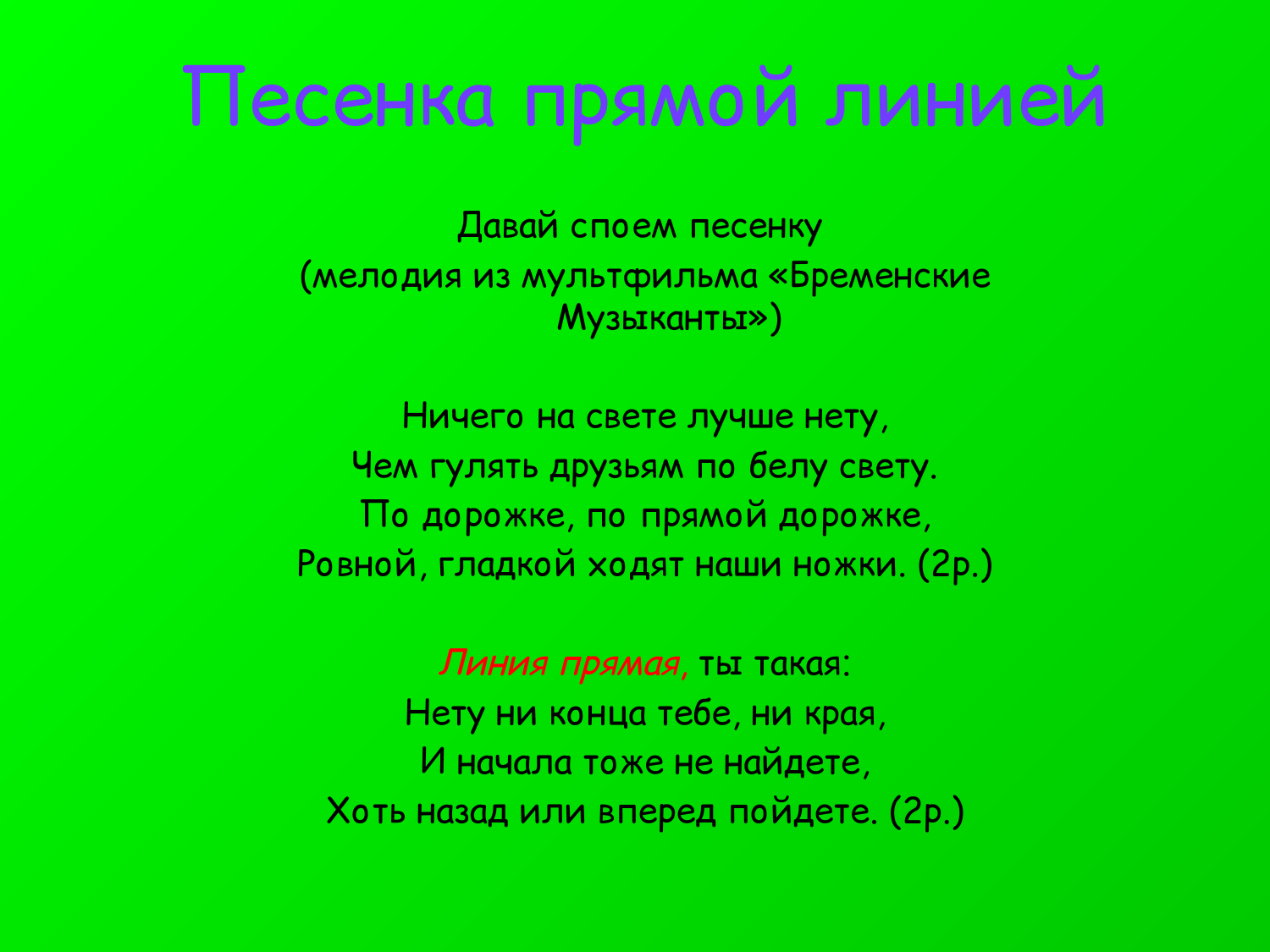

Песенка прямой линией
Давай споем песенку
(мелодия из мультфильма «Бременские Музыканты»)

Ничего на свете лучше нету,
Чем гулять друзьям по белу свету.
По дорожке, по прямой дорожке,
Ровной, гладкой ходят наши ножки. (2р.)

Линия прямая, ты такая:
Нету ни конца тебе, ни края,
И начала тоже не найдете,
Хоть назад или вперед пойдете. (2р.)